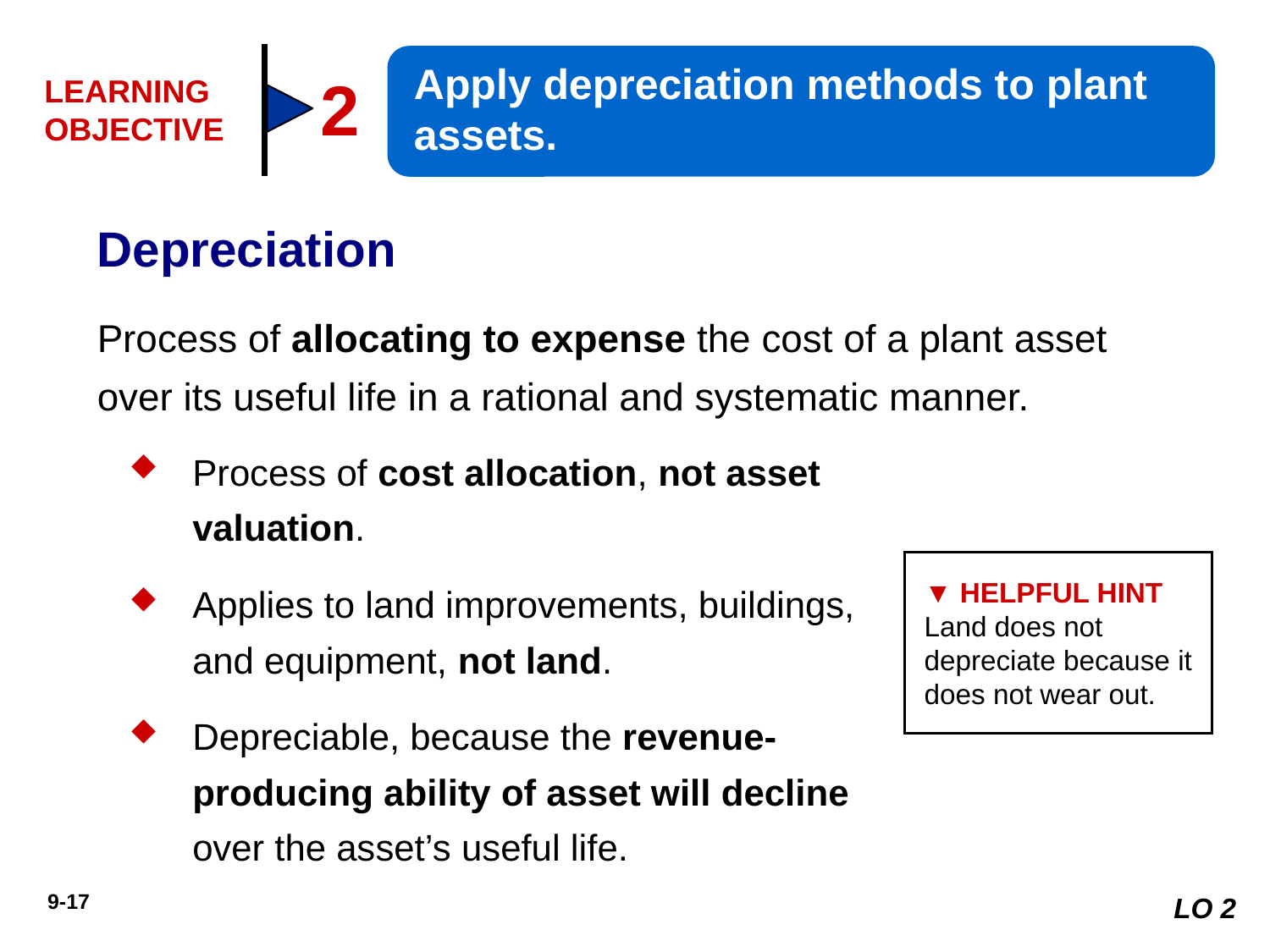

Apply depreciation methods to plant assets.
2
LEARNING OBJECTIVE

Depreciation
Process of allocating to expense the cost of a plant asset over its useful life in a rational and systematic manner.
Process of cost allocation, not asset valuation.
Applies to land improvements, buildings, and equipment, not land.
Depreciable, because the revenue-producing ability of asset will decline over the asset’s useful life.
▼ HELPFUL HINT
Land does not depreciate because it does not wear out.
LO 2